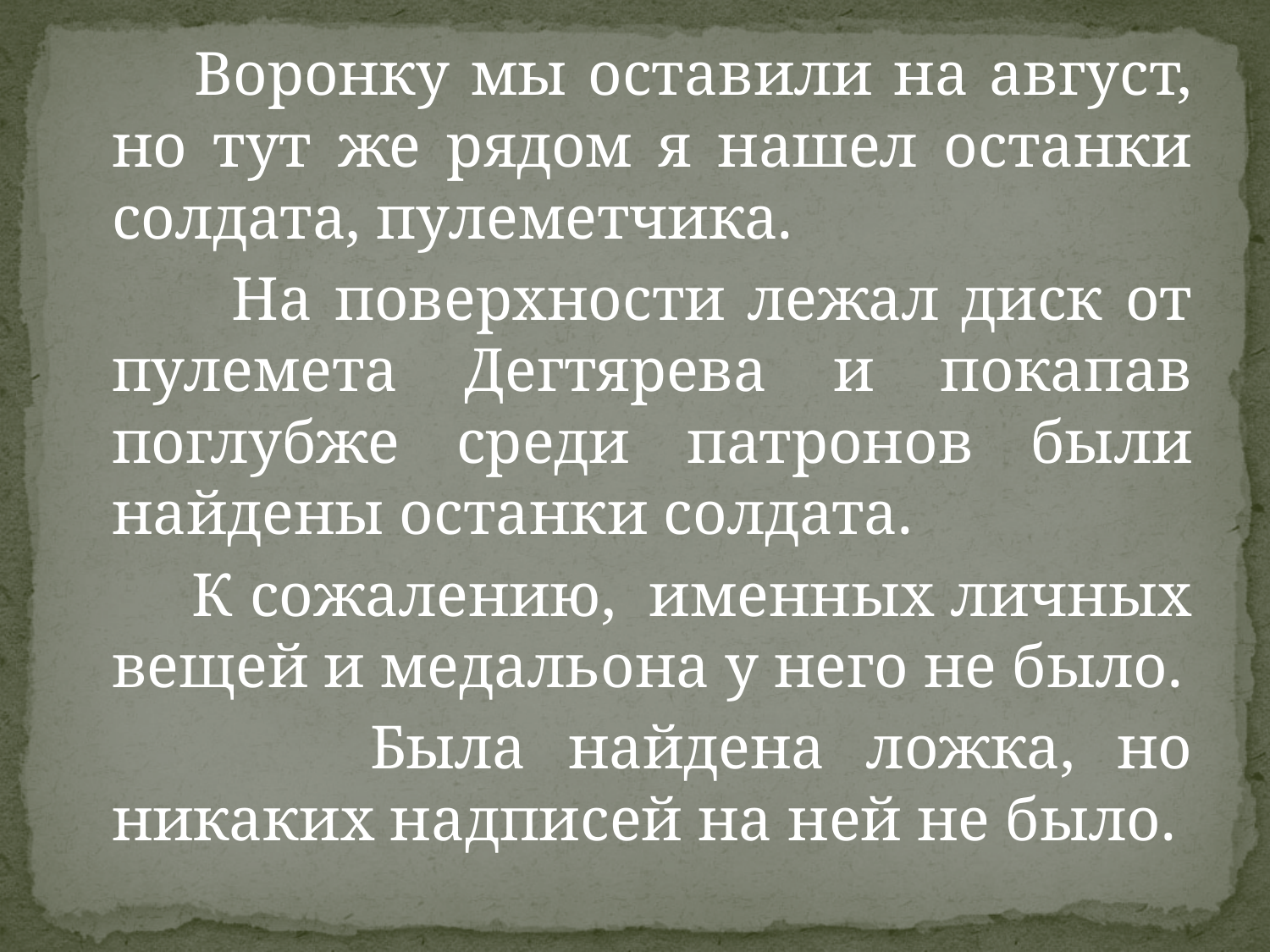

Воронку мы оставили на август, но тут же рядом я нашел останки солдата, пулеметчика.
       На поверхности лежал диск от пулемета Дегтярева и покапав поглубже среди патронов были найдены останки солдата.
       К сожалению,  именных личных вещей и медальона у него не было.
       Была найдена ложка, но никаких надписей на ней не было.